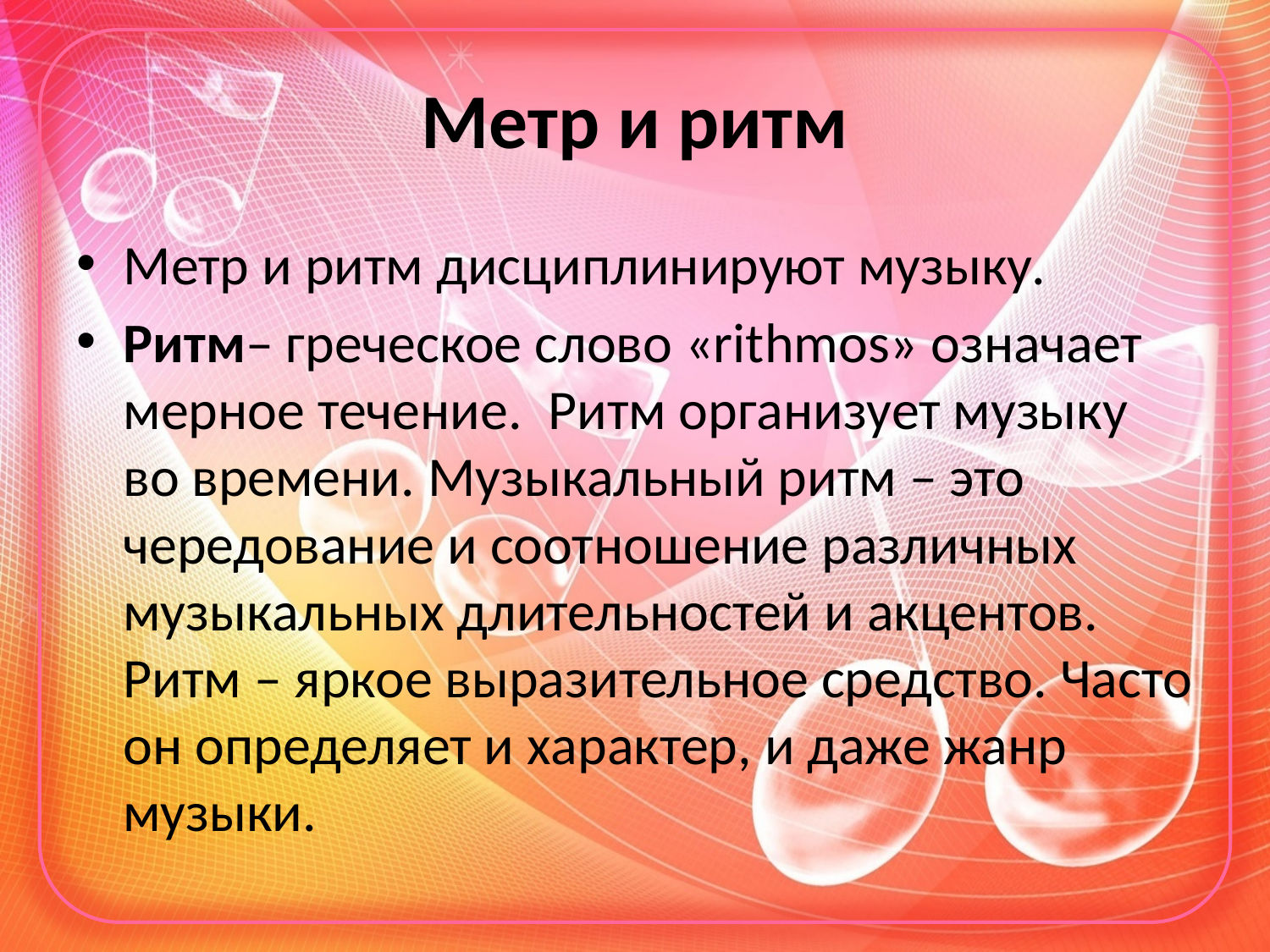

# Метр и ритм
Метр и ритм дисциплинируют музыку.
Ритм– греческое слово «rithmos» означает мерное течение.  Ритм организует музыку во времени. Музыкальный ритм – это чередование и соотношение различных музыкальных длительностей и акцентов. Ритм – яркое выразительное средство. Часто он определяет и характер, и даже жанр музыки.